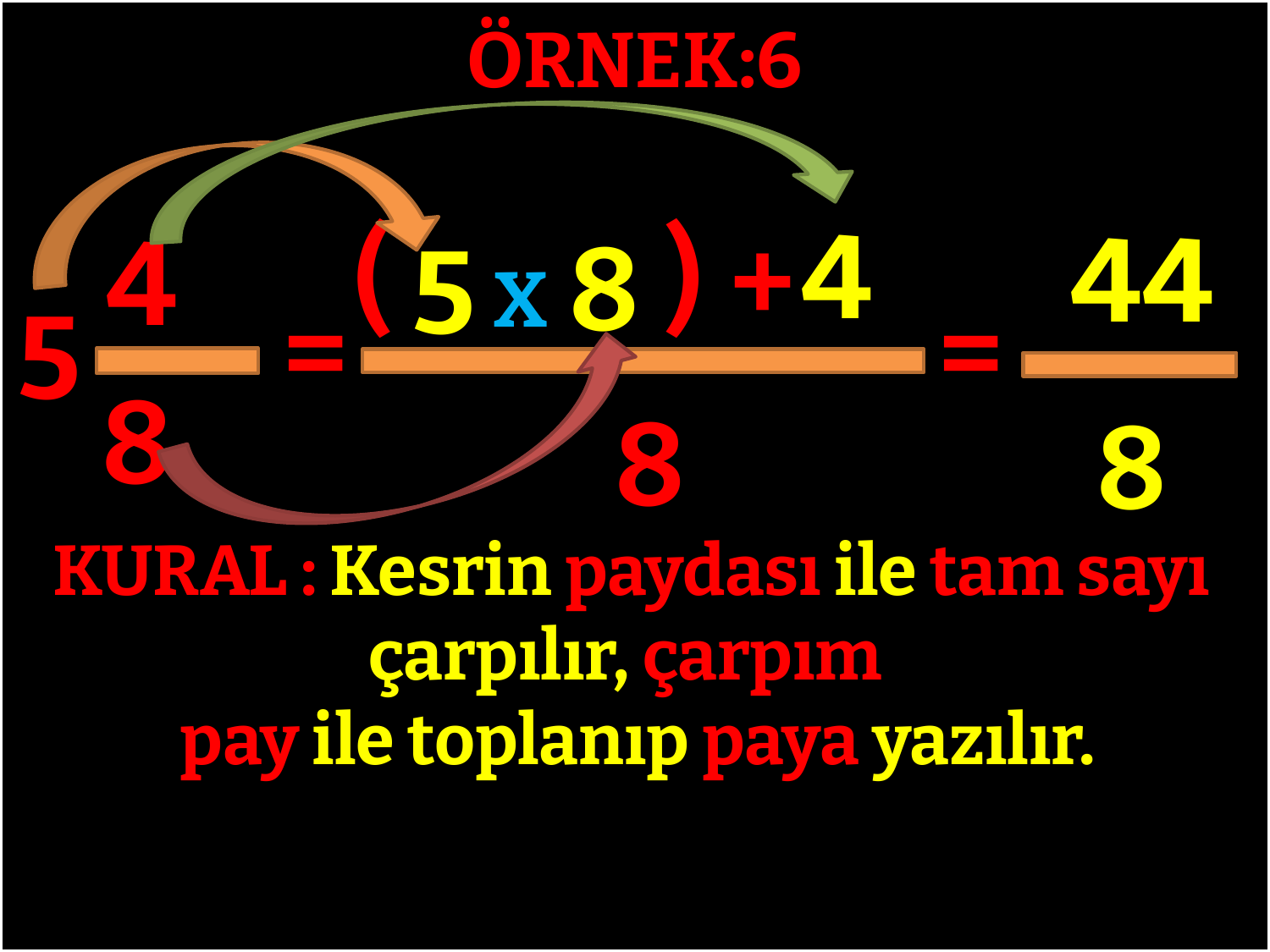

ÖRNEK:6

4
)
(
44
+
4
8
5
X
=
=
5
#

8
8
8

KURAL : Kesrin paydası ile tam sayı çarpılır, çarpım
 pay ile toplanıp paya yazılır.